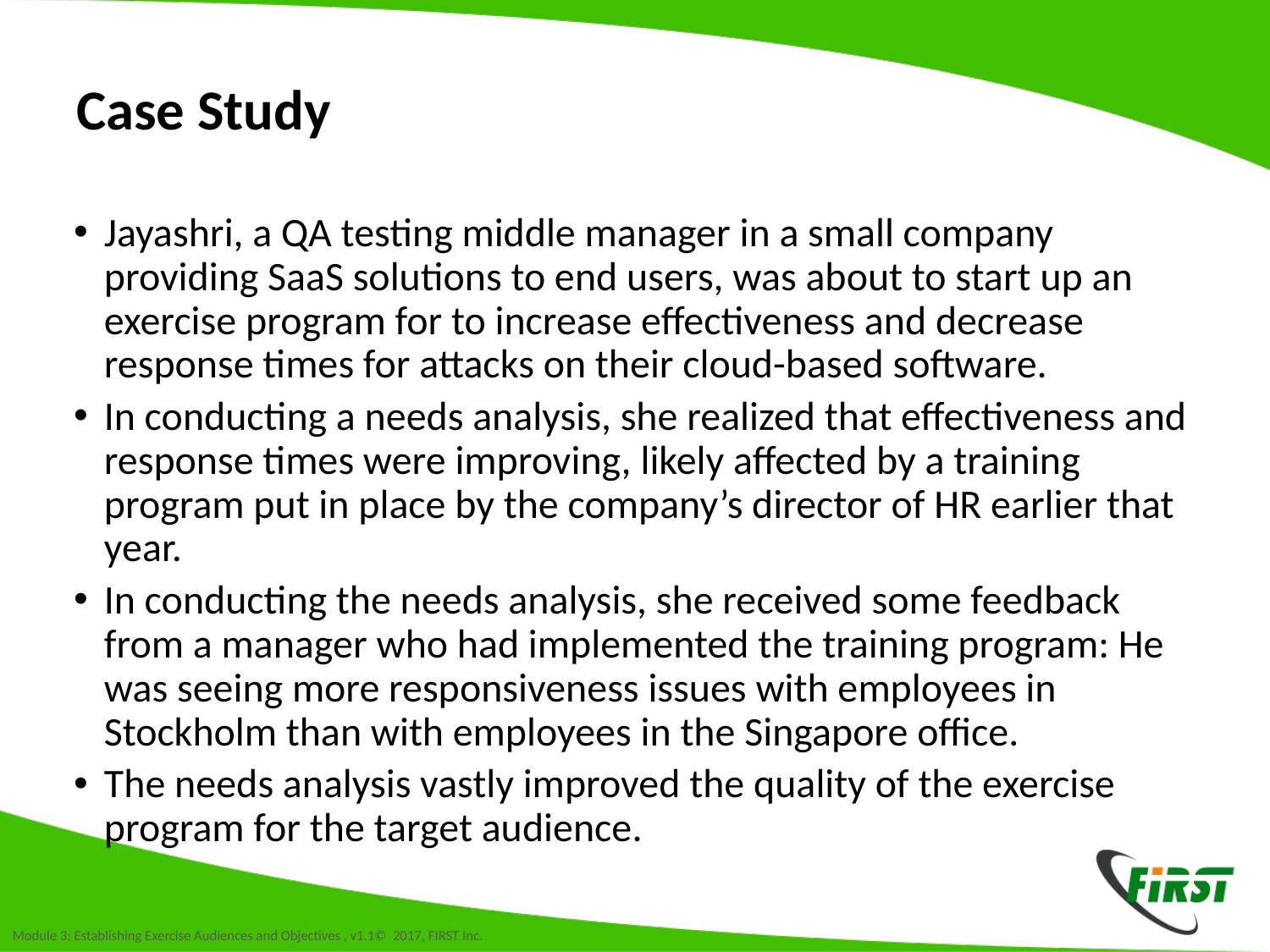

# Case Study
Jayashri, a QA testing middle manager in a small company providing SaaS solutions to end users, was about to start up an exercise program for to increase effectiveness and decrease response times for attacks on their cloud-based software.
In conducting a needs analysis, she realized that effectiveness and response times were improving, likely affected by a training program put in place by the company’s director of HR earlier that year.
In conducting the needs analysis, she received some feedback from a manager who had implemented the training program: He was seeing more responsiveness issues with employees in Stockholm than with employees in the Singapore office.
The needs analysis vastly improved the quality of the exercise program for the target audience.